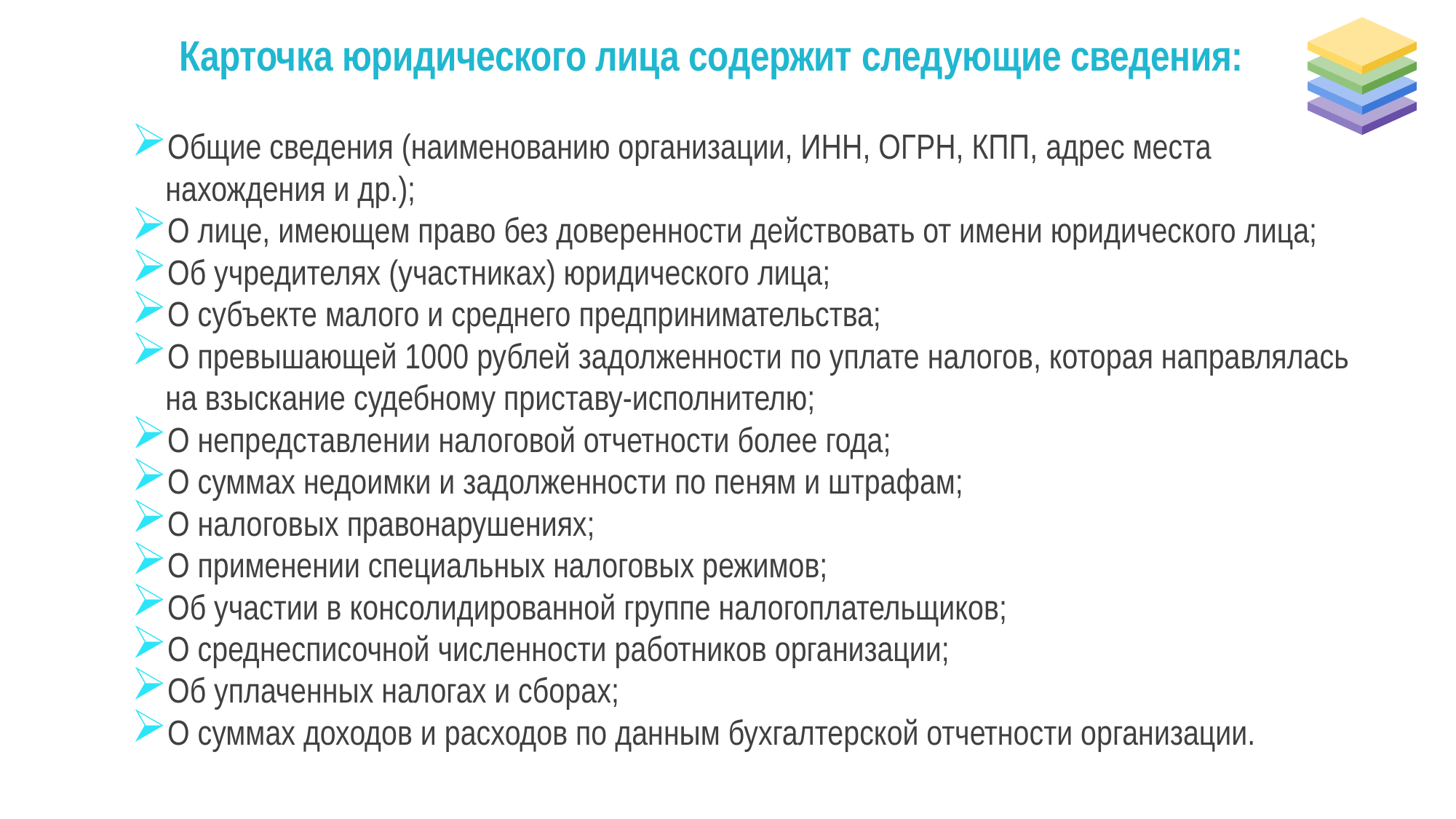

Карточка юридического лица содержит следующие сведения:
Общие сведения (наименованию организации, ИНН, ОГРН, КПП, адрес места нахождения и др.);
О лице, имеющем право без доверенности действовать от имени юридического лица;
Об учредителях (участниках) юридического лица;
О субъекте малого и среднего предпринимательства;
О превышающей 1000 рублей задолженности по уплате налогов, которая направлялась на взыскание судебному приставу-исполнителю;
О непредставлении налоговой отчетности более года;
О суммах недоимки и задолженности по пеням и штрафам;
О налоговых правонарушениях;
О применении специальных налоговых режимов;
Об участии в консолидированной группе налогоплательщиков;
О среднесписочной численности работников организации;
Об уплаченных налогах и сборах;
О суммах доходов и расходов по данным бухгалтерской отчетности организации.